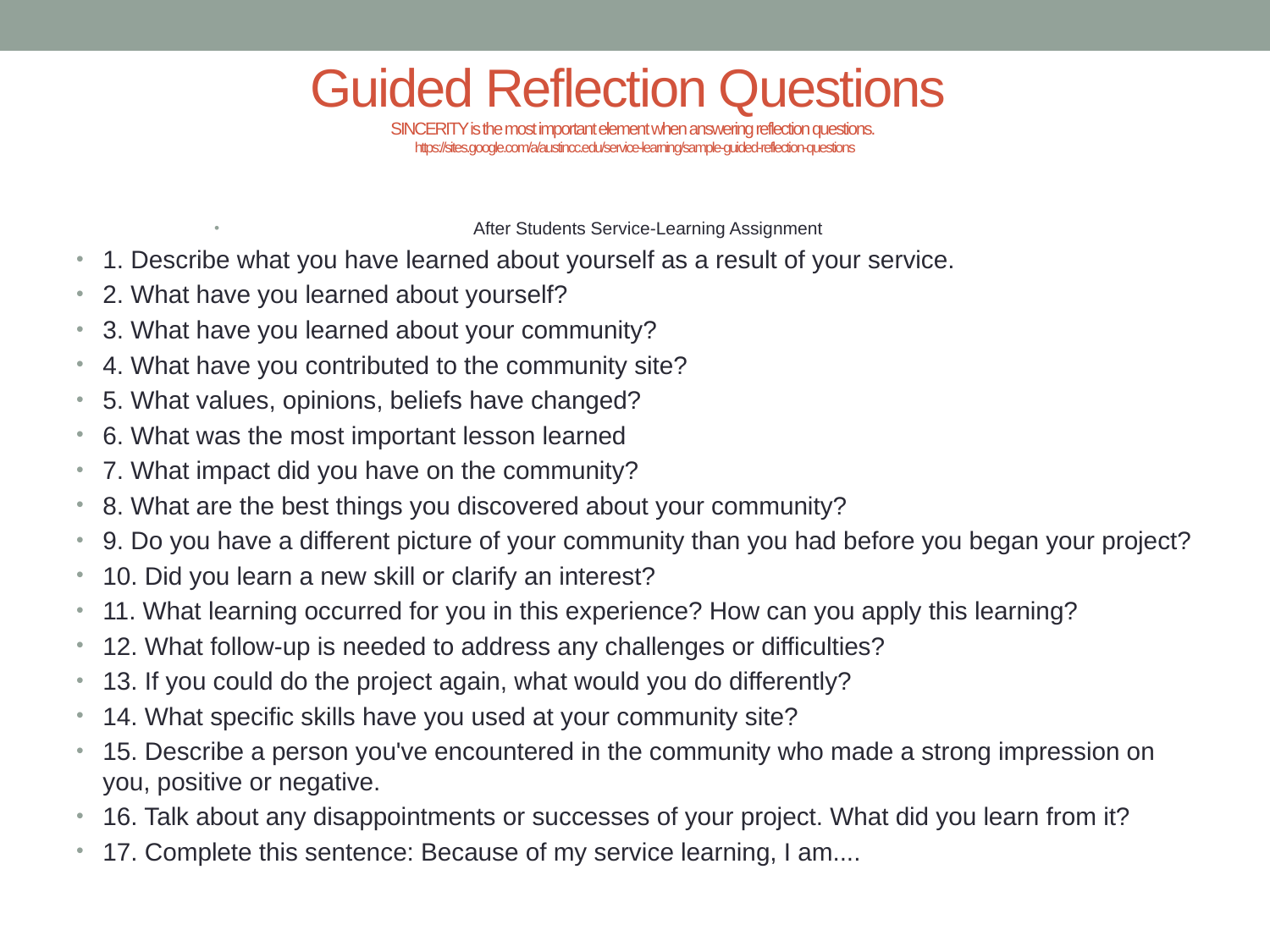

# Guided Reflection Questions SINCERITY is the most important element when answering reflection questions. https://sites.google.com/a/austincc.edu/service-learning/sample-guided-reflection-questions

 After Students Service-Learning Assignment
1. Describe what you have learned about yourself as a result of your service.
2. What have you learned about yourself?
3. What have you learned about your community?
4. What have you contributed to the community site?
5. What values, opinions, beliefs have changed?
6. What was the most important lesson learned
7. What impact did you have on the community?
8. What are the best things you discovered about your community?
9. Do you have a different picture of your community than you had before you began your project?
10. Did you learn a new skill or clarify an interest?
11. What learning occurred for you in this experience? How can you apply this learning?
12. What follow-up is needed to address any challenges or difficulties?
13. If you could do the project again, what would you do differently?
14. What specific skills have you used at your community site?
15. Describe a person you've encountered in the community who made a strong impression on you, positive or negative.
16. Talk about any disappointments or successes of your project. What did you learn from it?
17. Complete this sentence: Because of my service learning, I am....